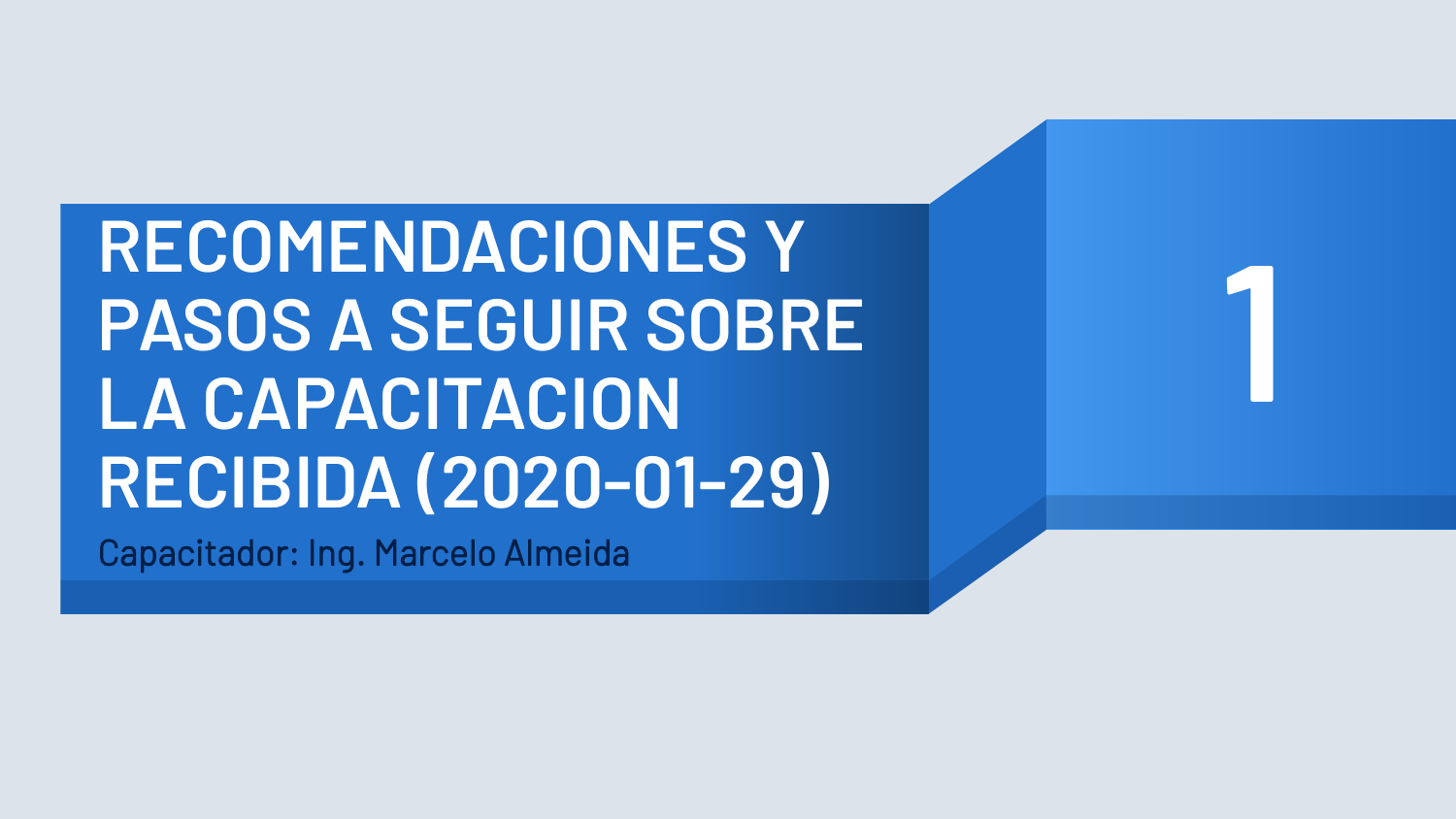

1
# RECOMENDACIONES Y PASOS A SEGUIR SOBRE LA CAPACITACION RECIBIDA (2020-01-29)
Capacitador: Ing. Marcelo Almeida